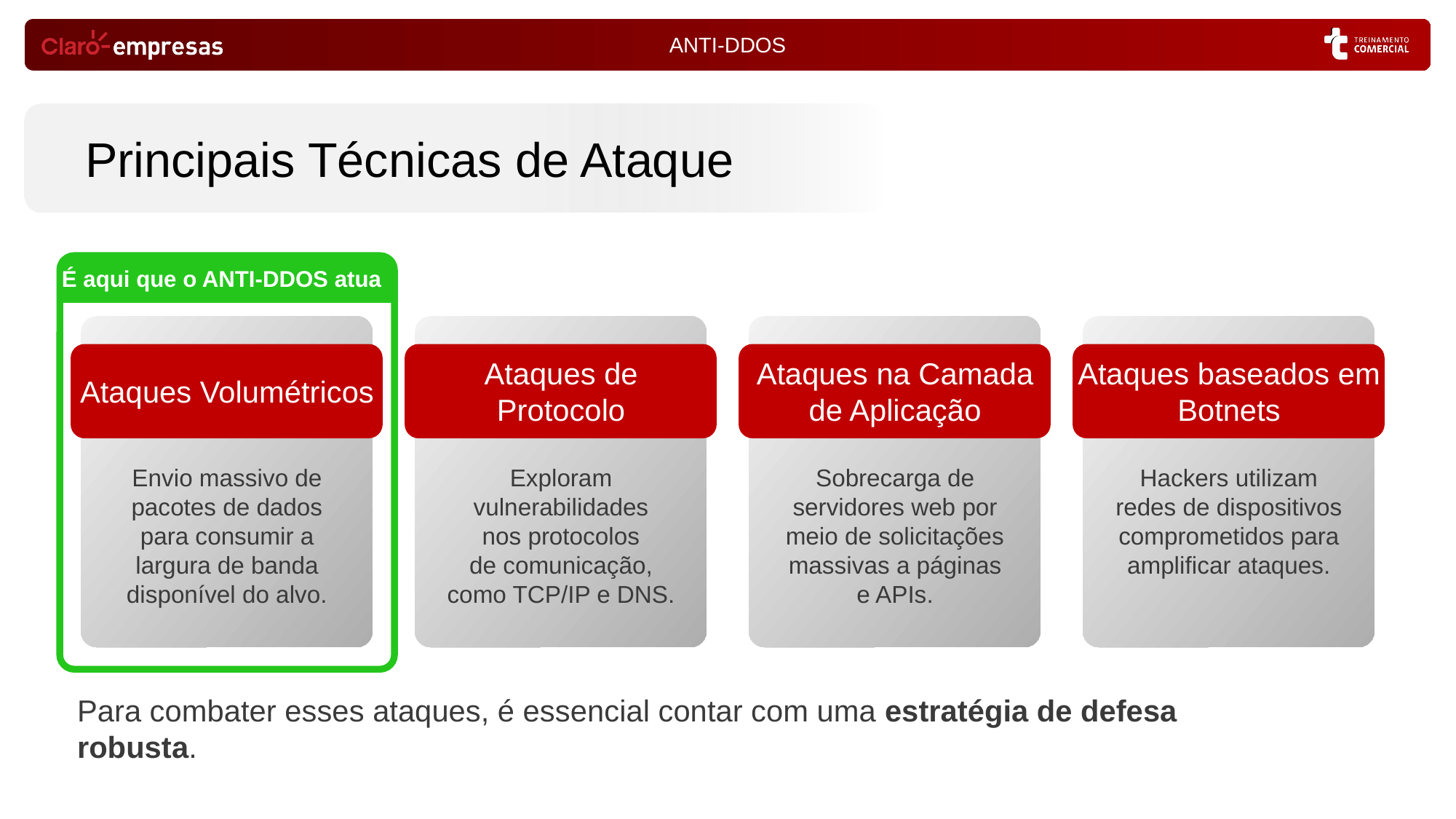

Principais Técnicas de Ataque

É aqui que o ANTI-DDOS atua
Envio massivo de pacotes de dados
para consumir a
largura de banda disponível do alvo.

Ataques Volumétricos
Exploram vulnerabilidades
nos protocolos
de comunicação,
como TCP/IP e DNS.

Ataques de
Protocolo
Sobrecarga de servidores web por
meio de solicitações massivas a páginas
e APIs.

Ataques na Camada de Aplicação
Hackers utilizam
redes de dispositivos comprometidos para amplificar ataques.

Ataques baseados em Botnets
Para combater esses ataques, é essencial contar com uma estratégia de defesa robusta.